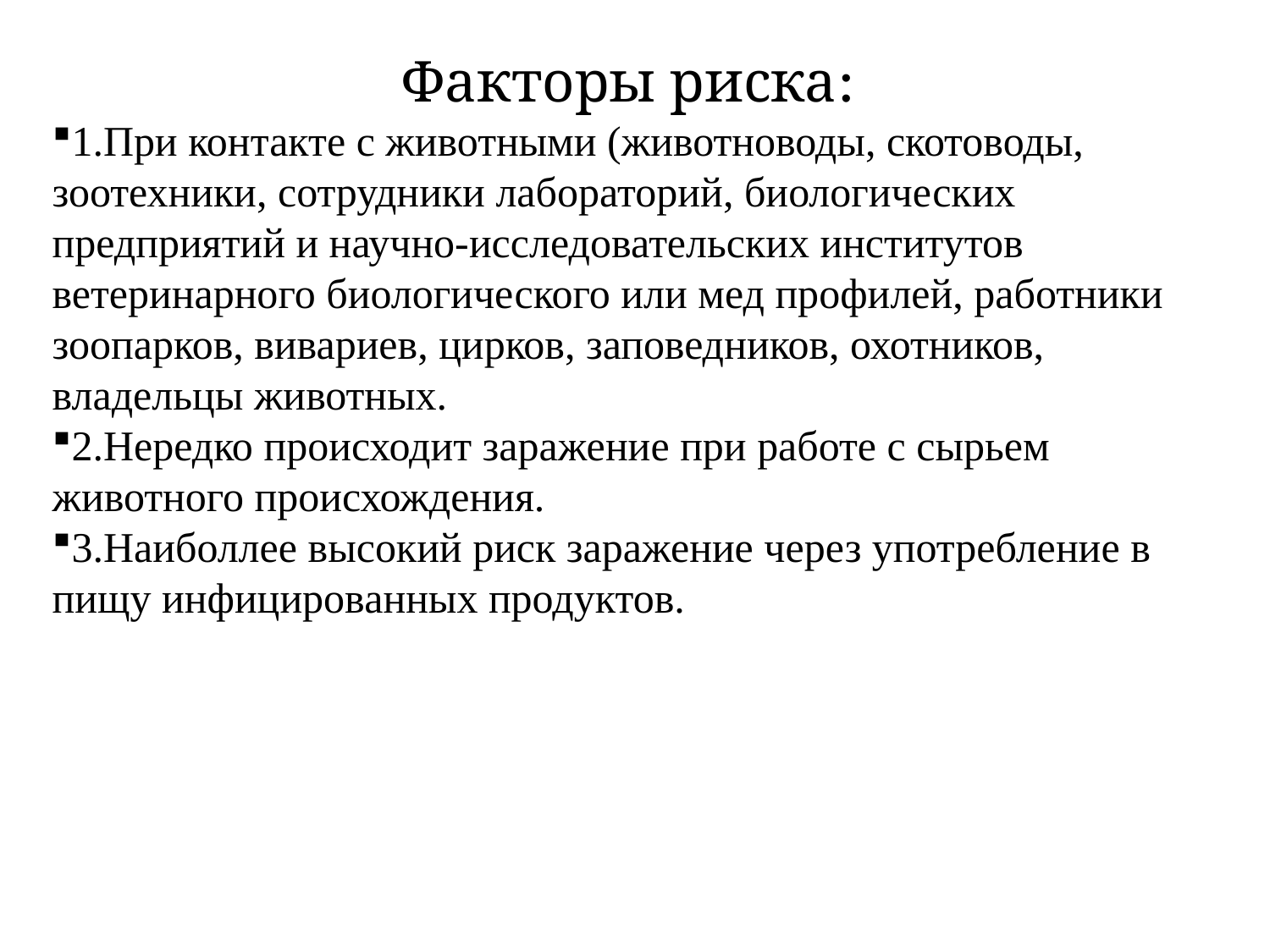

Факторы риска:
1.При контакте с животными (животноводы, скотоводы, зоотехники, сотрудники лабораторий, биологических предприятий и научно-исследовательских институтов ветеринарного биологического или мед профилей, работники зоопарков, вивариев, цирков, заповедников, охотников, владельцы животных.
2.Нередко происходит заражение при работе с сырьем животного происхождения.
3.Наиболлее высокий риск заражение через употребление в пищу инфицированных продуктов.